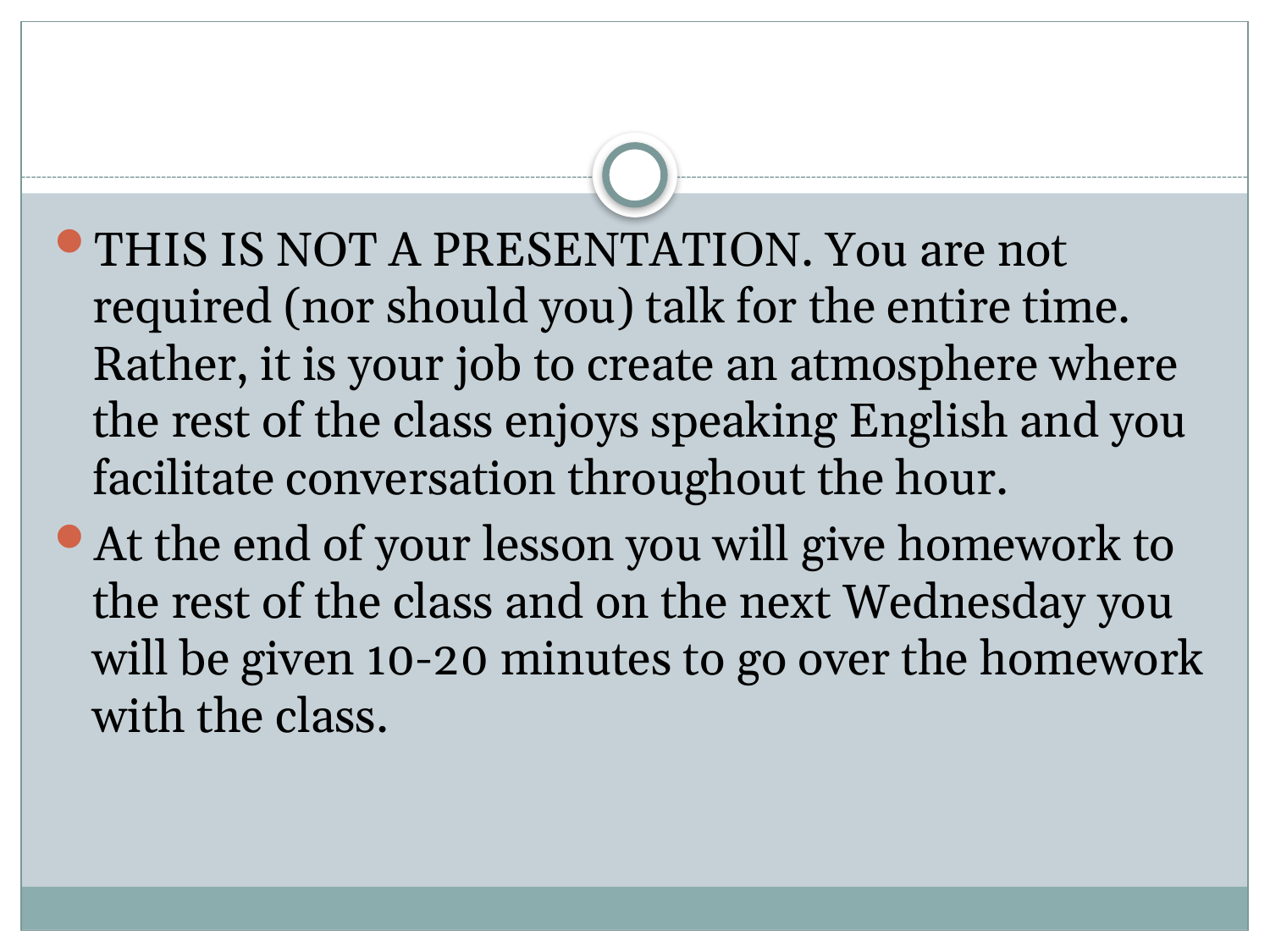

#
THIS IS NOT A PRESENTATION. You are not required (nor should you) talk for the entire time. Rather, it is your job to create an atmosphere where the rest of the class enjoys speaking English and you facilitate conversation throughout the hour.
At the end of your lesson you will give homework to the rest of the class and on the next Wednesday you will be given 10-20 minutes to go over the homework with the class.